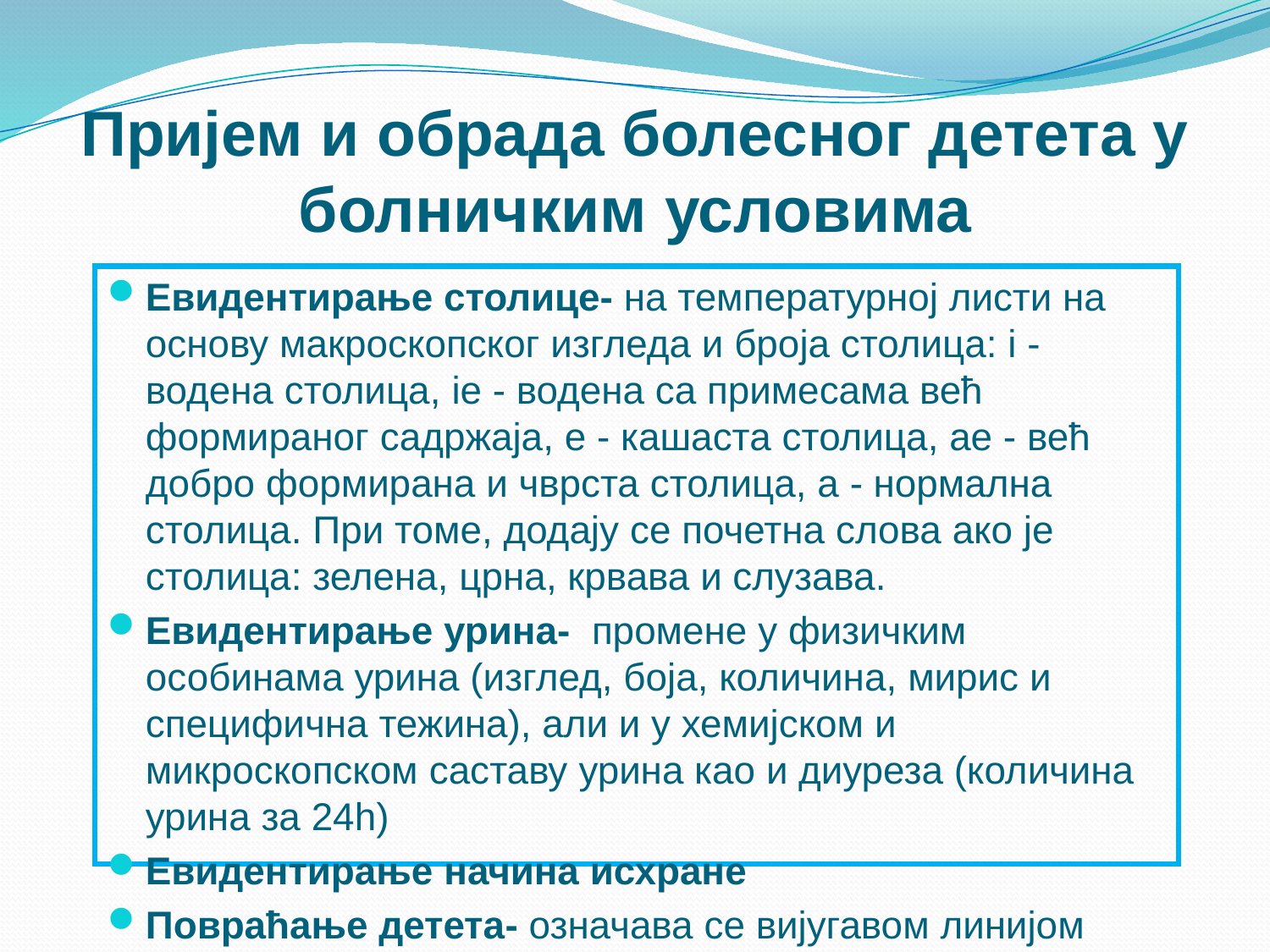

# Пријем и обрада болесног детета у болничким условима
Евидентирање столице- на температурној листи на основу макроскопског изгледа и броја столица: i - водена столица, ie - водена са примесама већ формираног садржаја, е - кашаста столица, ае - већ добро формирана и чврста столица, а - нормална столица. При томе, додају се почетна слова ако је столица: зелена, црна, крвава и слузава.
Евидентирање урина-  промене у физичким особинама урина (изглед, бојa, количинa, мирис и специфичнa тежинa), али и у хемијском и микроскопском саставу урина као и диуреза (количина урина за 24h)
Евидентирање начина исхране
Повраћање детета- означава се вијугавом линијом